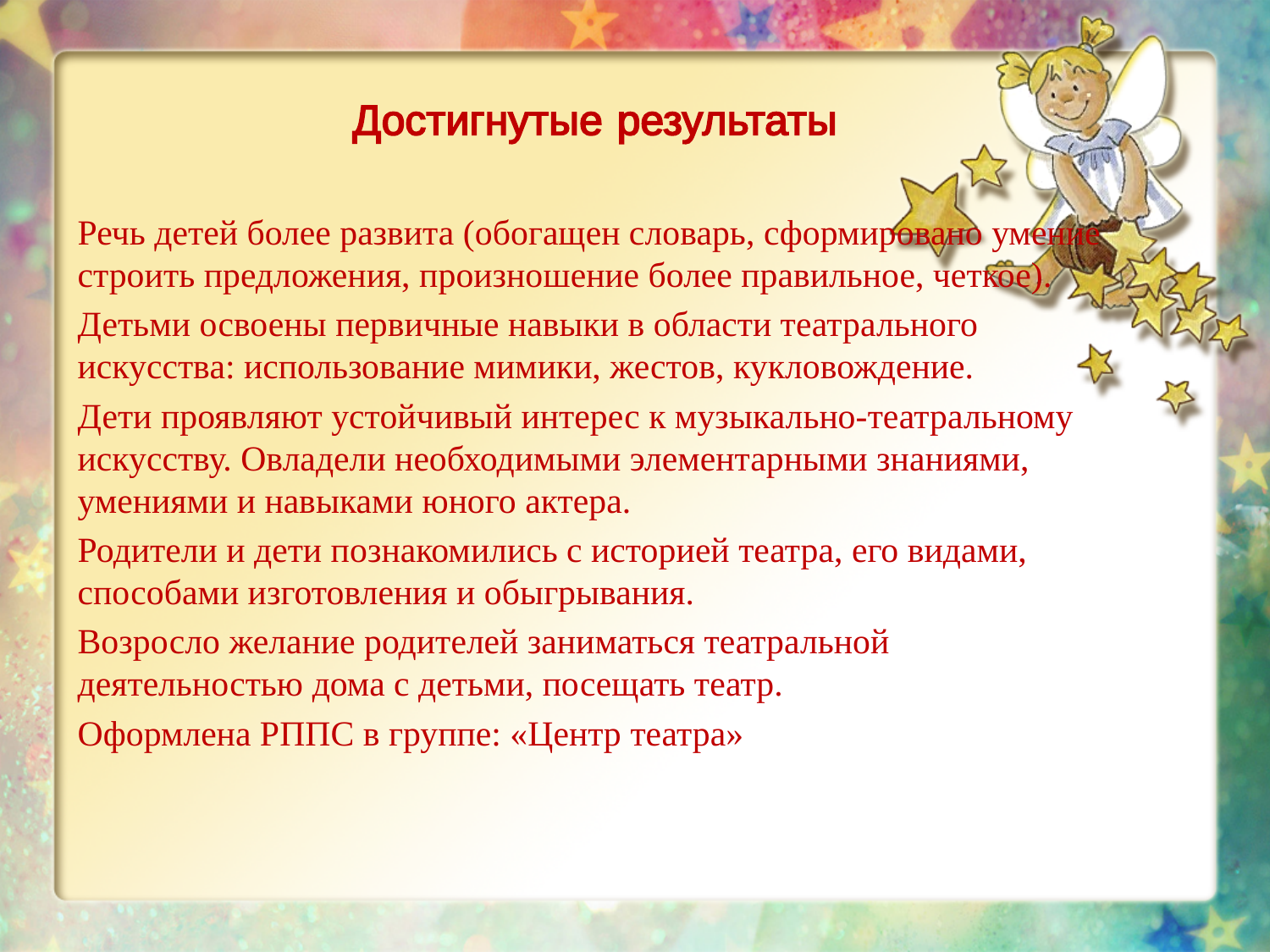

Достигнутые результаты

Речь детей более развита (обогащен словарь, сформировано умение строить предложения, произношение более правильное, четкое).
Детьми освоены первичные навыки в области театрального искусства: использование мимики, жестов, кукловождение.
Дети проявляют устойчивый интерес к музыкально-театральному искусству. Овладели необходимыми элементарными знаниями, умениями и навыками юного актера.
Родители и дети познакомились с историей театра, его видами, способами изготовления и обыгрывания.
Возросло желание родителей заниматься театральной деятельностью дома с детьми, посещать театр.
Оформлена РППС в группе: «Центр театра»